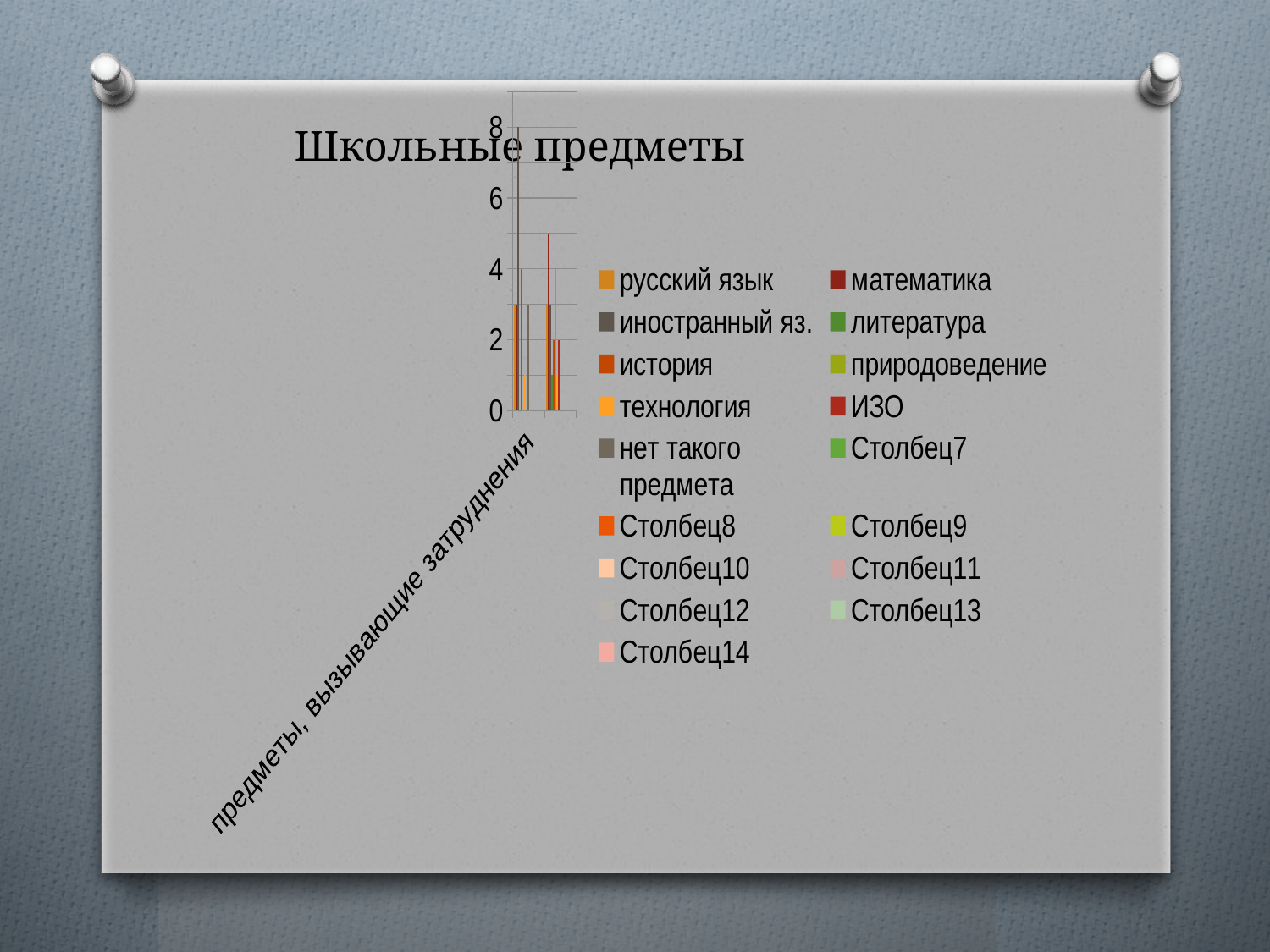

### Chart

| Category | русский язык | математика | иностранный яз. | литература | история | природоведение | технология | ИЗО | нет такого предмета | Столбец7 | Столбец8 | Столбец9 | Столбец10 | Столбец11 | Столбец12 | Столбец13 | Столбец14 |
|---|---|---|---|---|---|---|---|---|---|---|---|---|---|---|---|---|---|
| предметы, вызывающие затруднения | 3.0 | 3.0 | 8.0 | 0.0 | 4.0 | 0.0 | 1.0 | 0.0 | 3.0 | None | None | None | None | None | None | None | None |
| предметы, не вызывающие затруднения | 3.0 | 5.0 | 3.0 | 1.0 | 2.0 | 4.0 | 1.0 | 2.0 | 0.0 | None | None | None | None | None | None | None | None |
# Школьные предметы